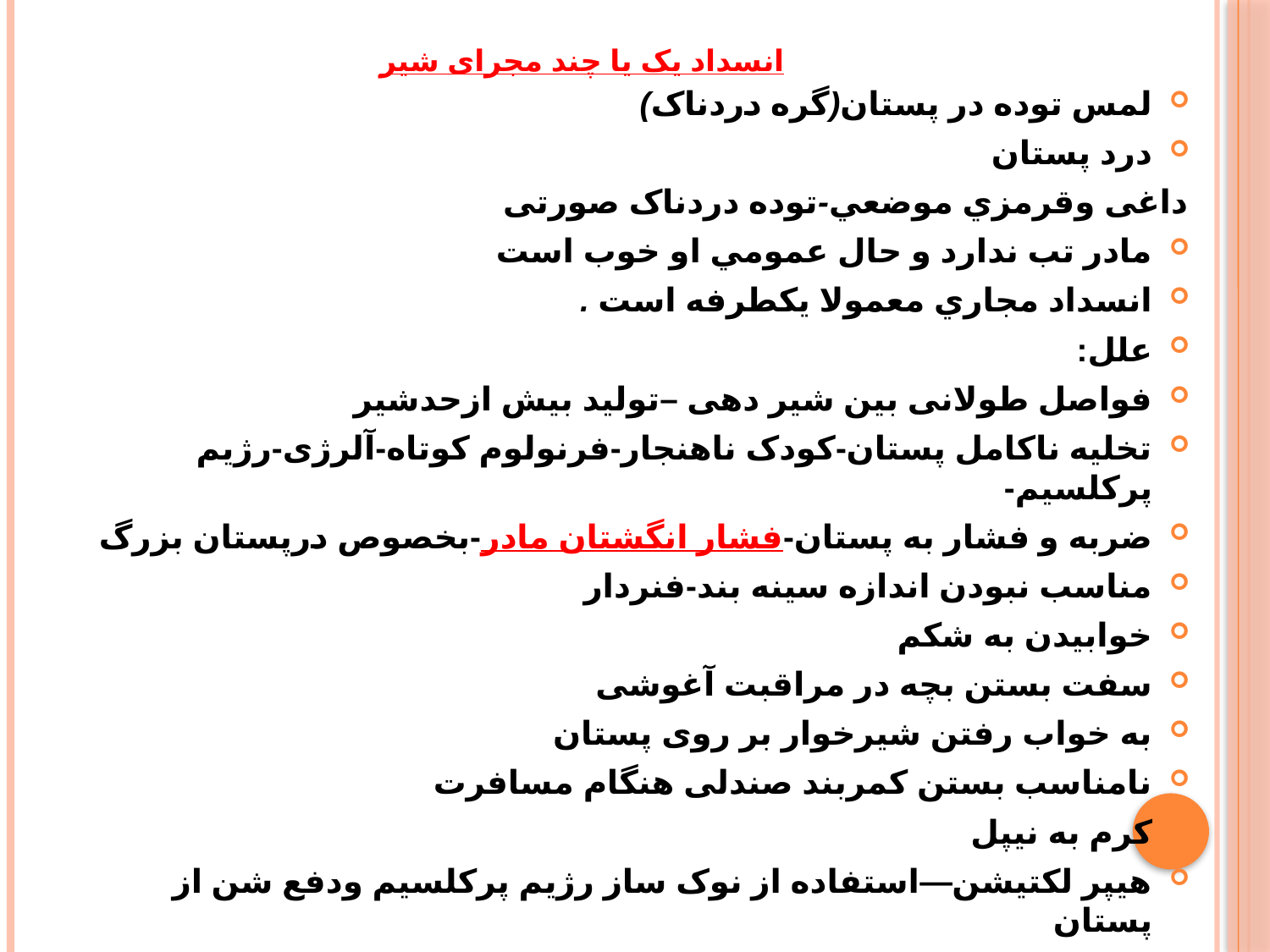

# انسداد یک یا چند مجرای شیر
لمس توده در پستان(گره دردناک)
درد پستان
داغی وقرمزي موضعي-توده دردناک صورتی
مادر تب ندارد و حال عمومي او خوب است
انسداد مجاري معمولا يكطرفه است .
علل:
فواصل طولانی بین شیر دهی –تولید بیش ازحدشیر
تخلیه ناکامل پستان-کودک ناهنجار-فرنولوم کوتاه-آلرژی-رژیم پرکلسیم-
ضربه و فشار به پستان-فشار انگشتان مادر-بخصوص درپستان بزرگ
مناسب نبودن اندازه سینه بند-فنردار
خوابیدن به شکم
سفت بستن بچه در مراقبت آغوشی
به خواب رفتن شیرخوار بر روی پستان
نامناسب بستن کمربند صندلی هنگام مسافرت
کرم به نیپل
هیپر لکتیشن—استفاده از نوک ساز رژیم پرکلسیم ودفع شن از پستان